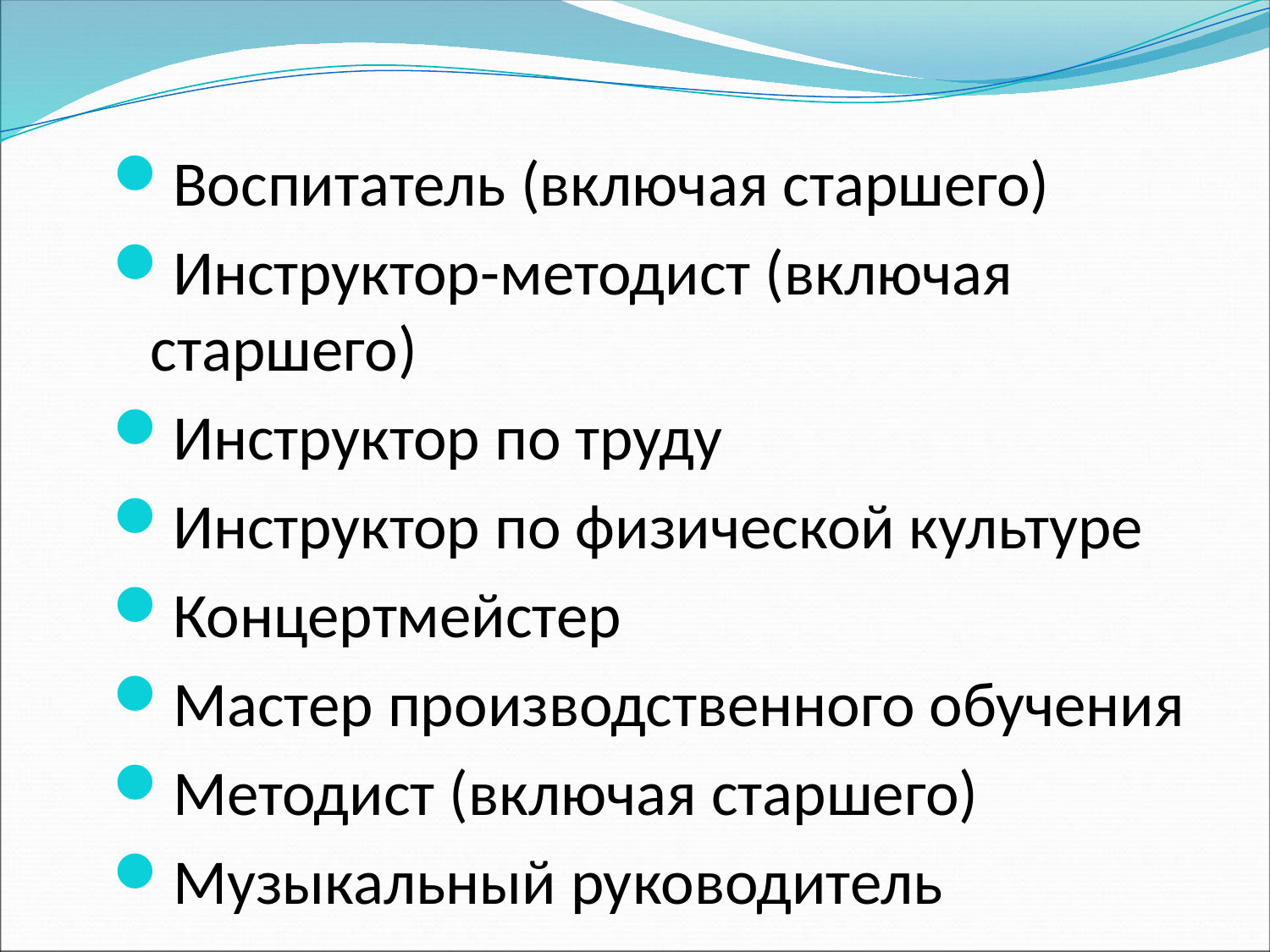

Воспитатель (включая старшего)
Инструктор-методист (включая старшего)
Инструктор по труду
Инструктор по физической культуре
Концертмейстер
Мастер производственного обучения
Методист (включая старшего)
Музыкальный руководитель